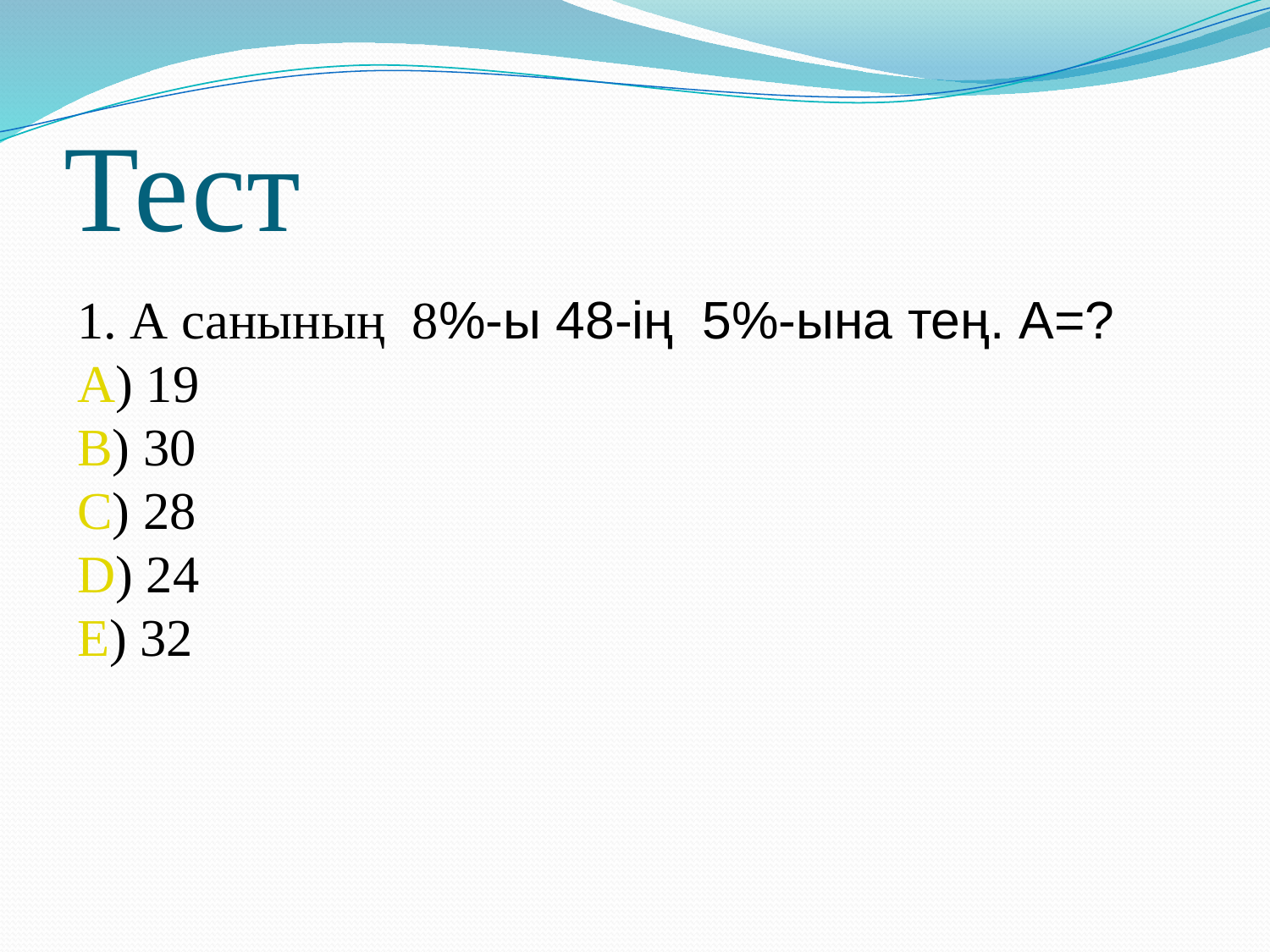

Тест
1. А санының  8%-ы 48-ің  5%-ына тең. А=?
A) 19
B) 30
C) 28
D) 24
E) 32